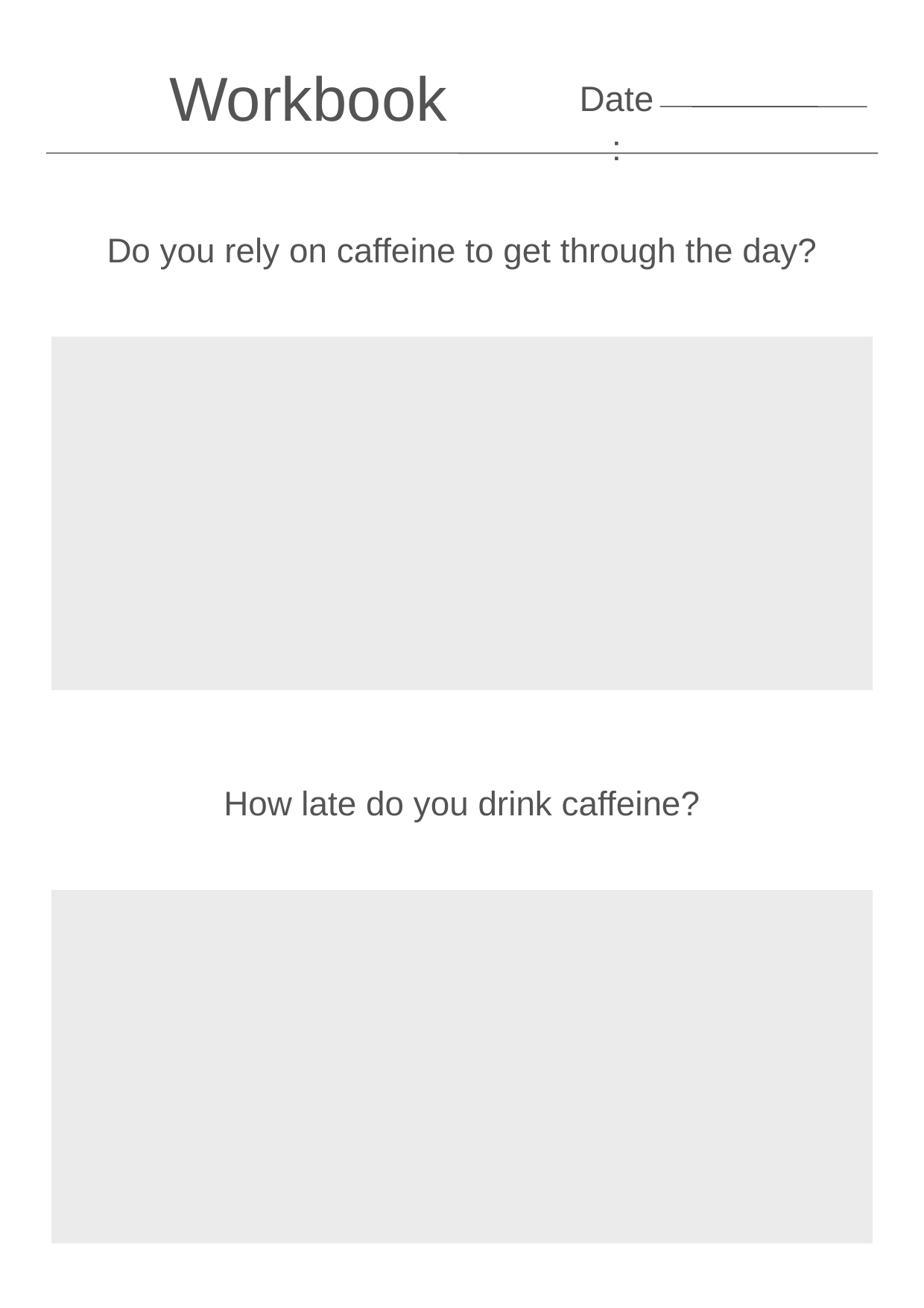

Workbook
Date:

Do you rely on caffeine to get through the day?

How late do you drink caffeine?